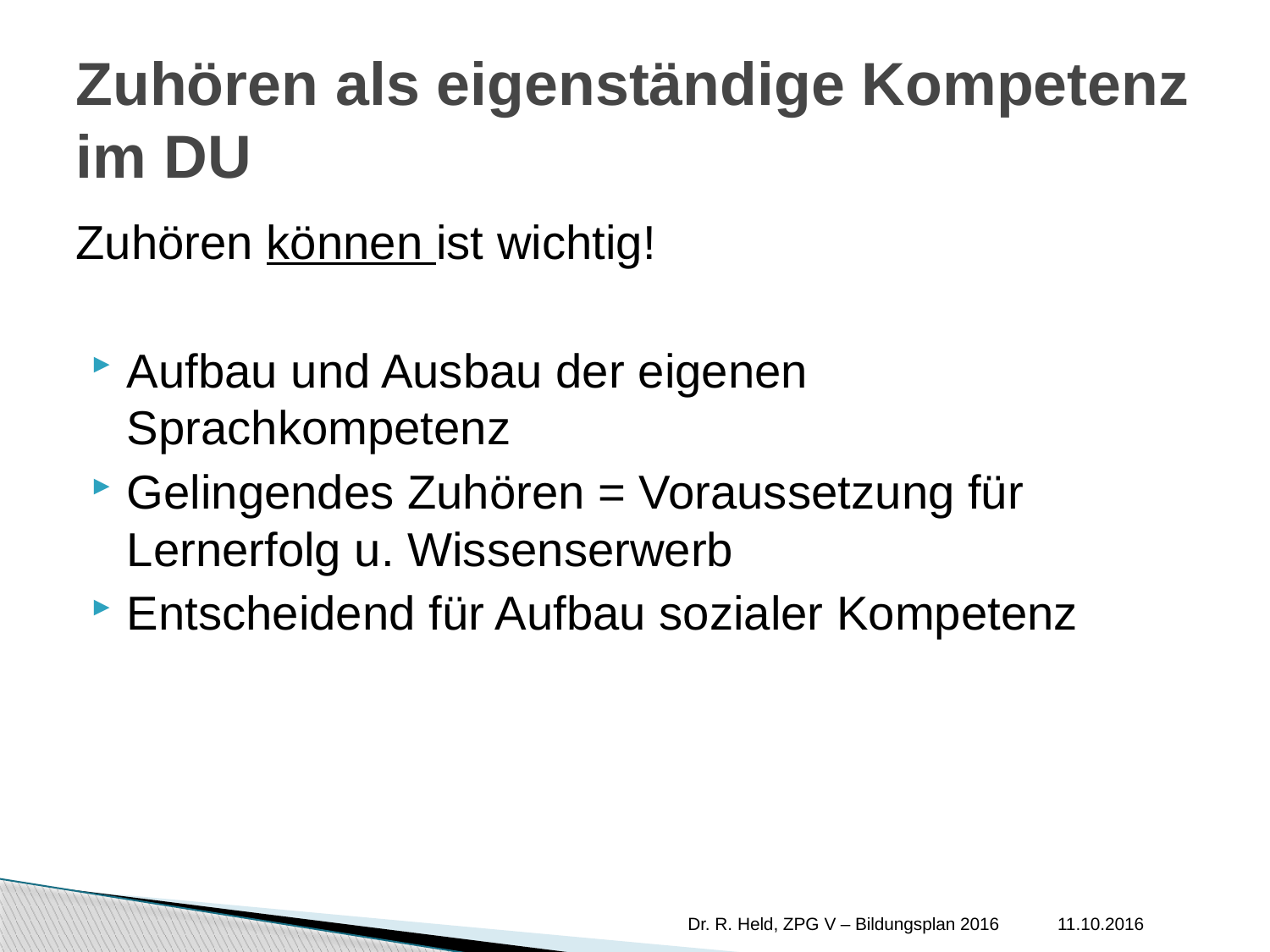

# Zuhören als eigenständige Kompetenz im DU
Zuhören können ist wichtig!

Aufbau und Ausbau der eigenen Sprachkompetenz
Gelingendes Zuhören = Voraussetzung für Lernerfolg u. Wissenserwerb
Entscheidend für Aufbau sozialer Kompetenz
11.10.2016
Dr. R. Held, ZPG V – Bildungsplan 2016